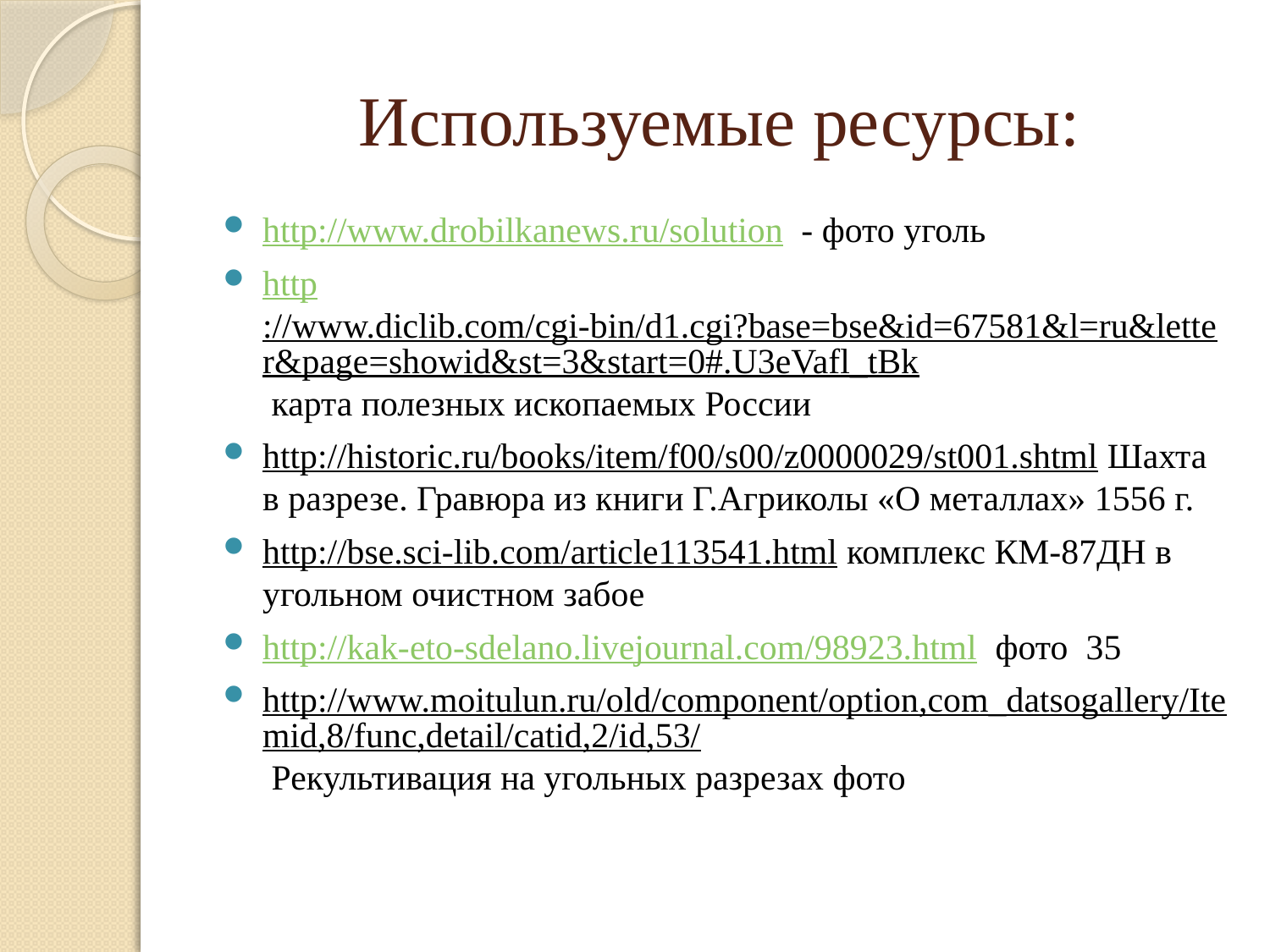

# Используемые ресурсы:
http://www.drobilkanews.ru/solution  - фото уголь
http://www.diclib.com/cgi-bin/d1.cgi?base=bse&id=67581&l=ru&letter&page=showid&st=3&start=0#.U3eVafl_tBk карта полезных ископаемых России
http://historic.ru/books/item/f00/s00/z0000029/st001.shtml Шахта в разрезе. Гравюра из книги Г.Агриколы «О металлах» 1556 г.
http://bse.sci-lib.com/article113541.html комплекс КМ-87ДН в угольном очистном забое
http://kak-eto-sdelano.livejournal.com/98923.html  фото  35
http://www.moitulun.ru/old/component/option,com_datsogallery/Itemid,8/func,detail/catid,2/id,53/ Рекультивация на угольных разрезах фото